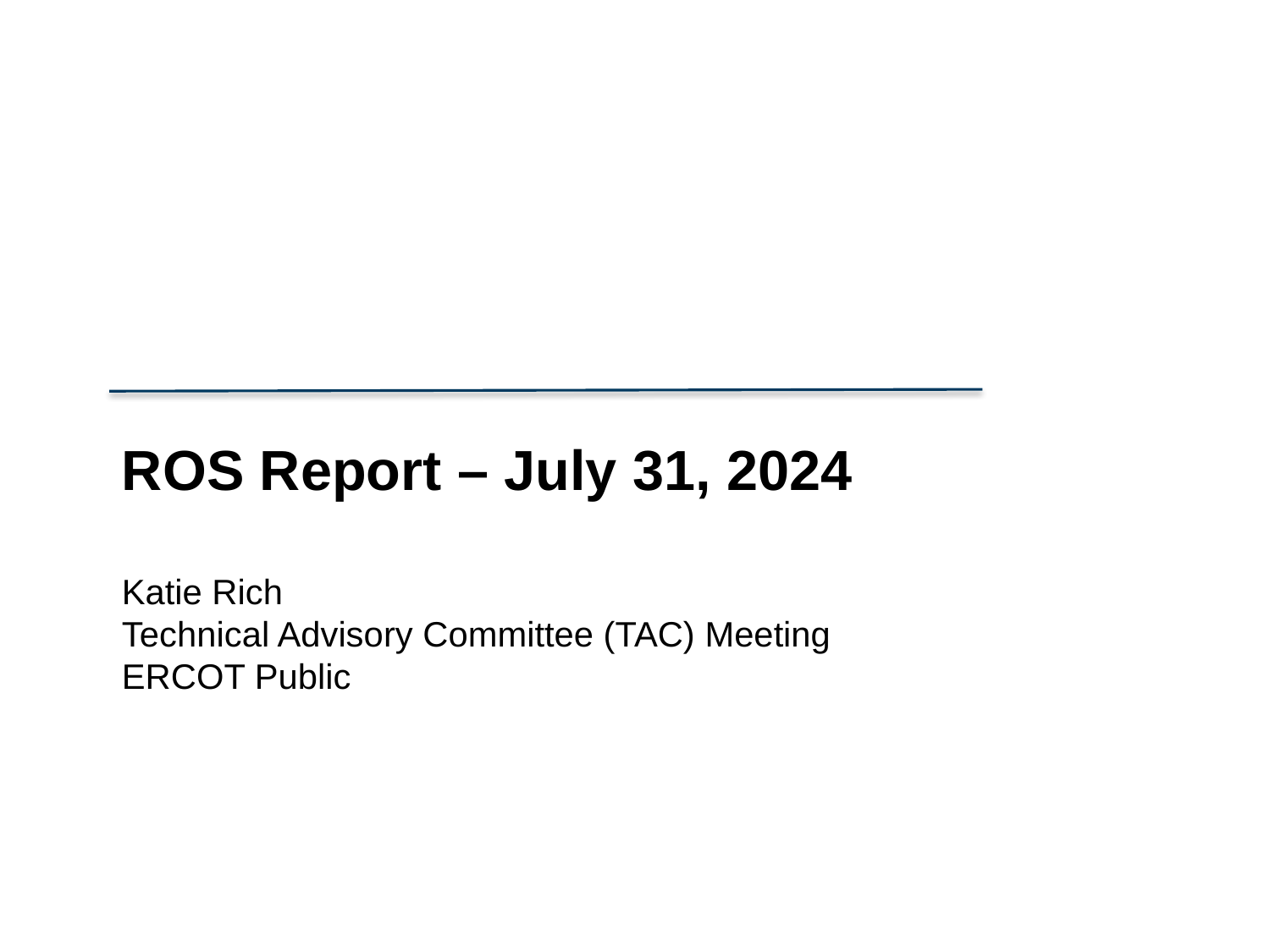

ROS Report – July 31, 2024

Katie Rich
Technical Advisory Committee (TAC) Meeting
ERCOT Public